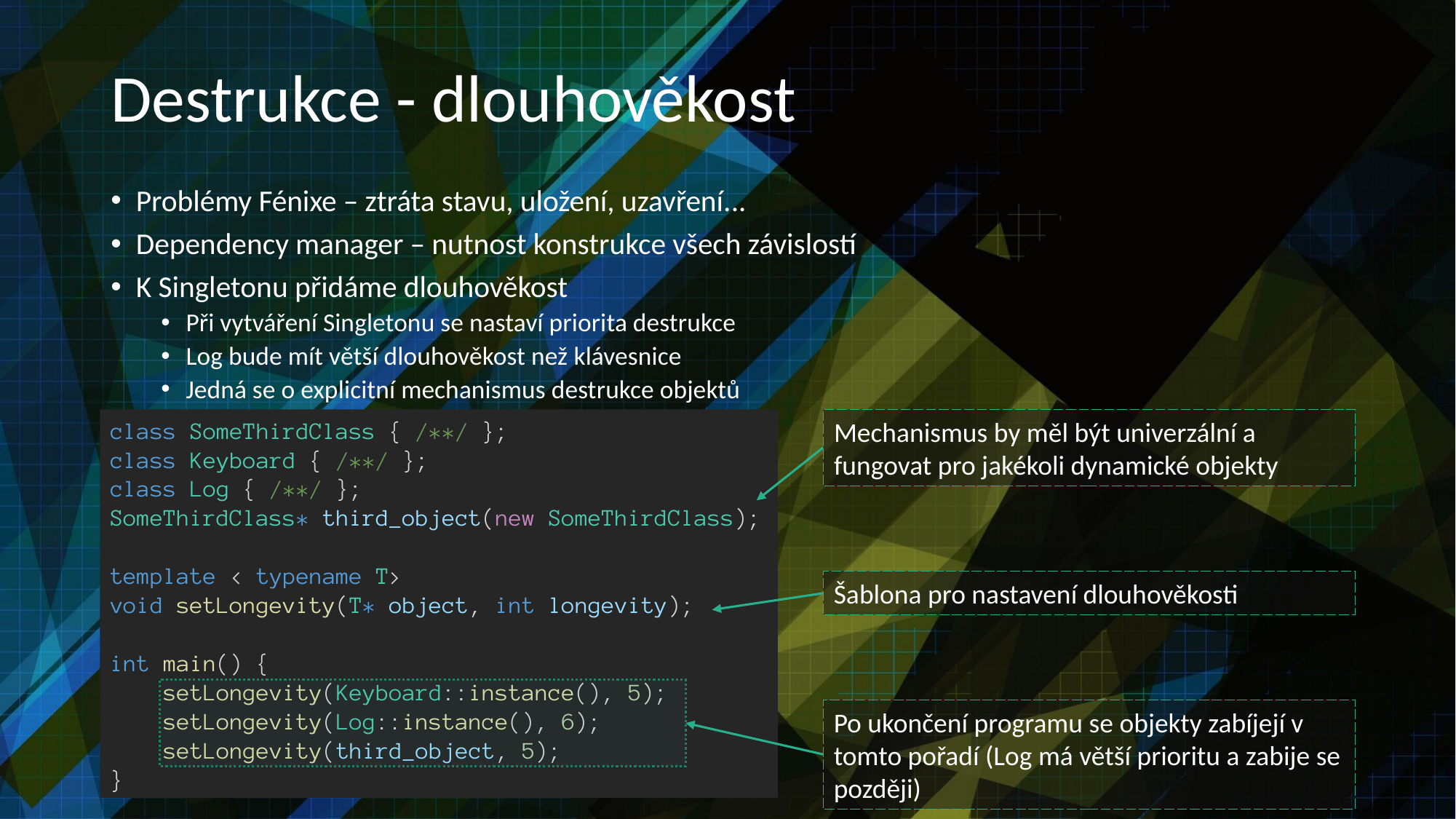

# Destrukce - dlouhověkost
Problémy Fénixe – ztráta stavu, uložení, uzavření...
Dependency manager – nutnost konstrukce všech závislostí
K Singletonu přidáme dlouhověkost
Při vytváření Singletonu se nastaví priorita destrukce
Log bude mít větší dlouhověkost než klávesnice
Jedná se o explicitní mechanismus destrukce objektů

class SomeThirdClass { /**/ };
class Keyboard { /**/ };
class Log { /**/ };
SomeThirdClass* third_object(new SomeThirdClass);
template < typename T>
void setLongevity(T* object, int longevity);
int main() {
    setLongevity(Keyboard::instance(), 5);
    setLongevity(Log::instance(), 6);
    setLongevity(third_object, 5);
}
Mechanismus by měl být univerzální a fungovat pro jakékoli dynamické objekty
Šablona pro nastavení dlouhověkosti

Po ukončení programu se objekty zabíjejí v tomto pořadí (Log má větší prioritu a zabije se později)